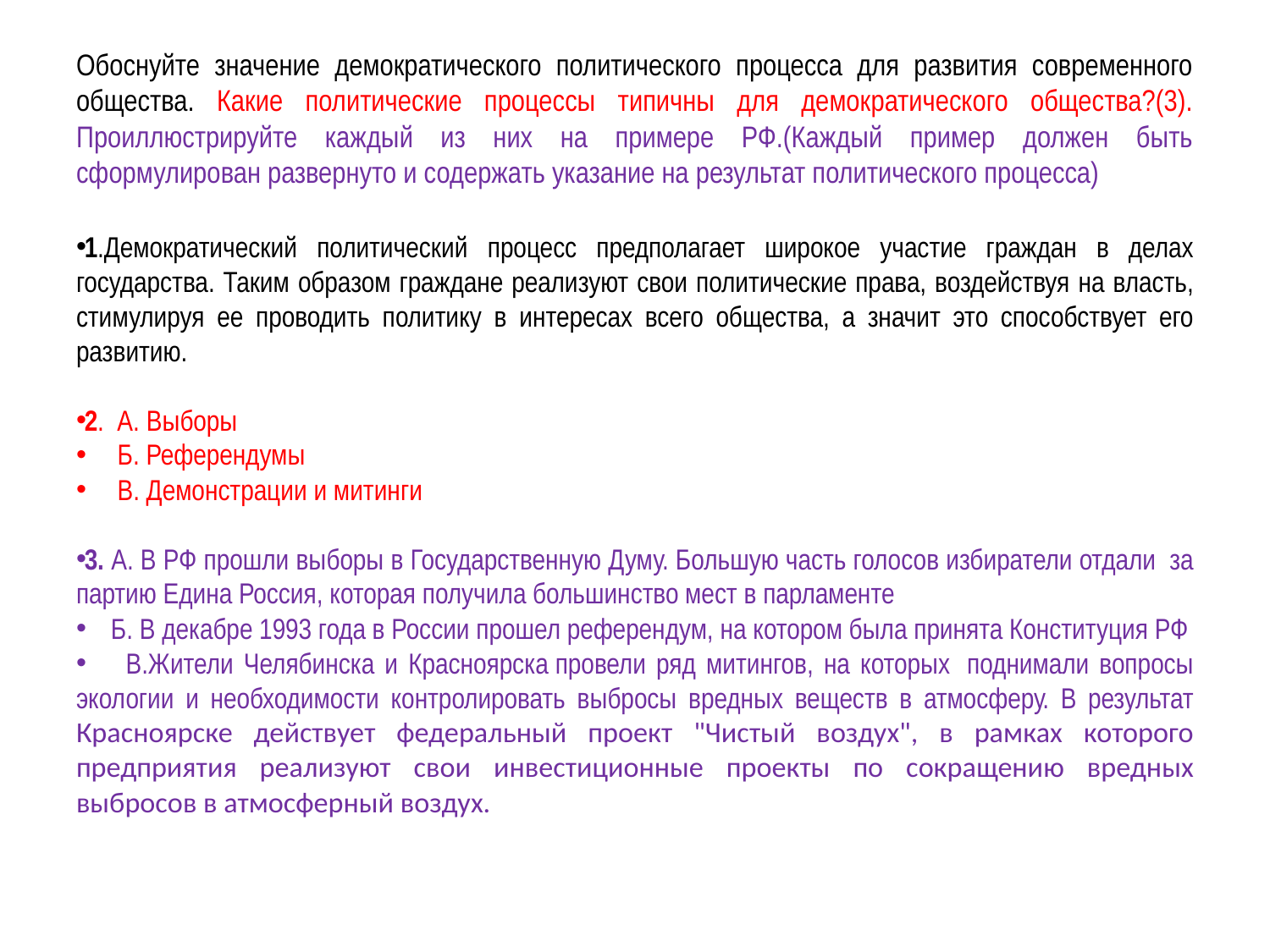

# Обоснуйте значение демократического политического процесса для развития современного общества. Какие политические процессы типичны для демократического общества?(3). Проиллюстрируйте каждый из них на примере РФ.(Каждый пример должен быть сформулирован развернуто и содержать указание на результат политического процесса)
1.Демократический политический процесс предполагает широкое участие граждан в делах государства. Таким образом граждане реализуют свои политические права, воздействуя на власть, стимулируя ее проводить политику в интересах всего общества, а значит это способствует его развитию.

2.  А. Выборы
     Б. Референдумы
     В. Демонстрации и митинги

3. А. В РФ прошли выборы в Государственную Думу. Большую часть голосов избиратели отдали  за партию Едина Россия, которая получила большинство мест в парламенте
    Б. В декабре 1993 года в России прошел референдум, на котором была принята Конституция РФ
    В.Жители Челябинска и Красноярска провели ряд митингов, на которых  поднимали вопросы экологии и необходимости контролировать выбросы вредных веществ в атмосферу. В результат Красноярске действует федеральный проект "Чистый воздух", в рамках которого предприятия реализуют свои инвестиционные проекты по сокращению вредных выбросов в атмосферный воздух.